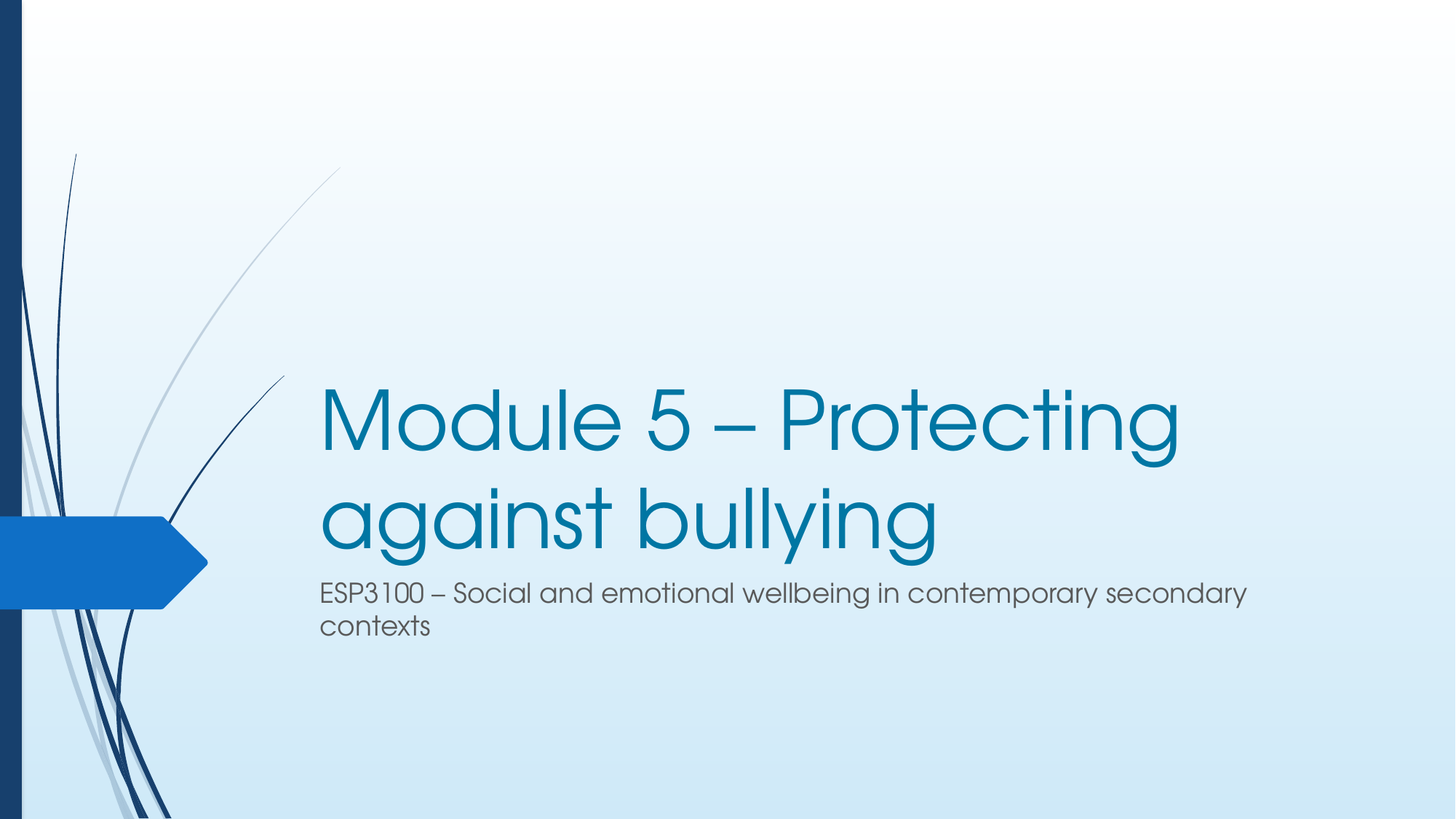

# Module 5 – Protecting against bullying
ESP3100 – Social and emotional wellbeing in contemporary secondary contexts